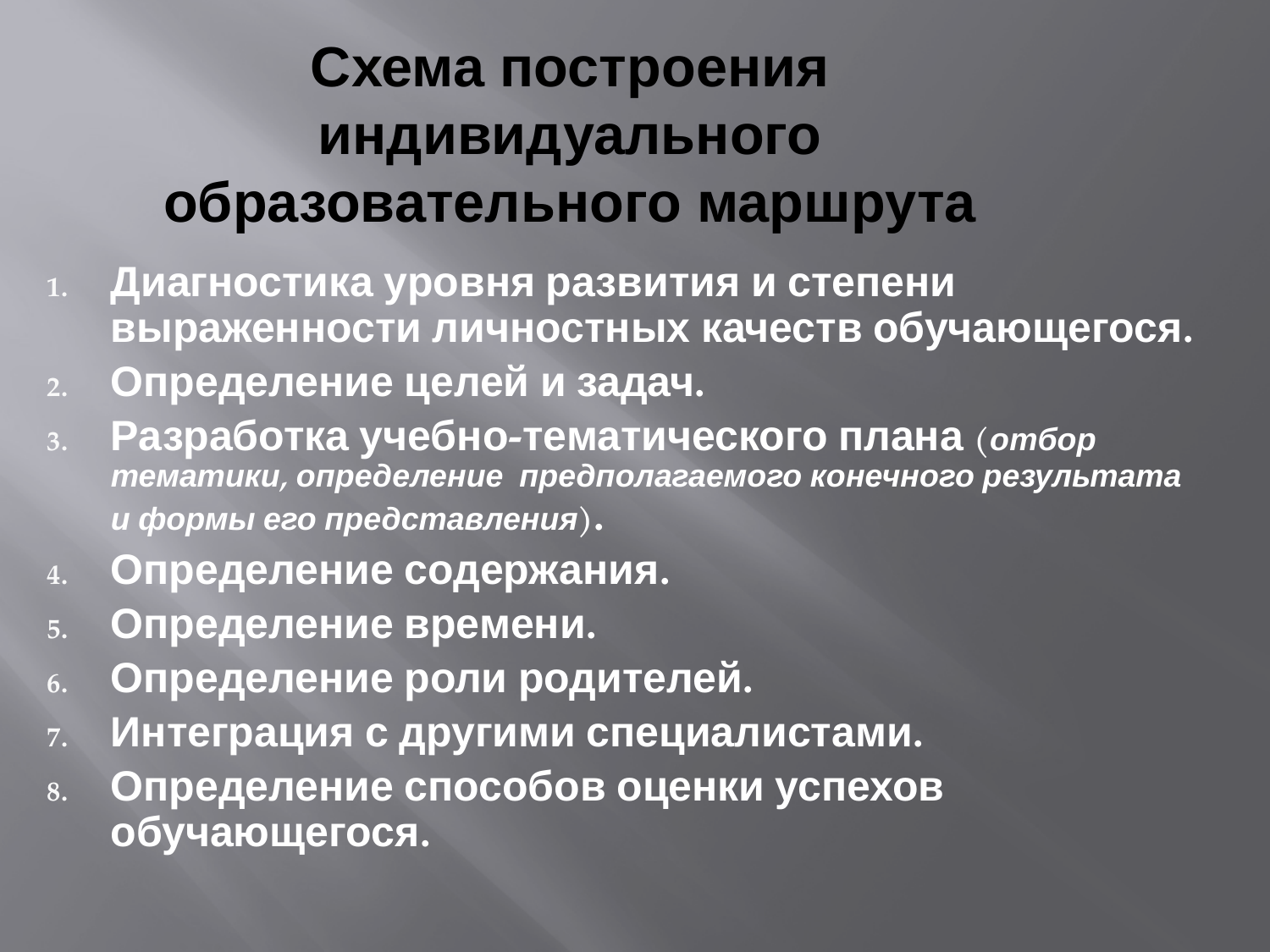

# Схема построения индивидуального образовательного маршрута
Диагностика уровня развития и степени выраженности личностных качеств обучающегося.
Определение целей и задач.
Разработка учебно-тематического плана (отбор тематики, определение  предполагаемого конечного результата и формы его представления).
Определение содержания.
Определение времени.
Определение роли родителей.
Интеграция с другими специалистами.
Определение способов оценки успехов обучающегося.